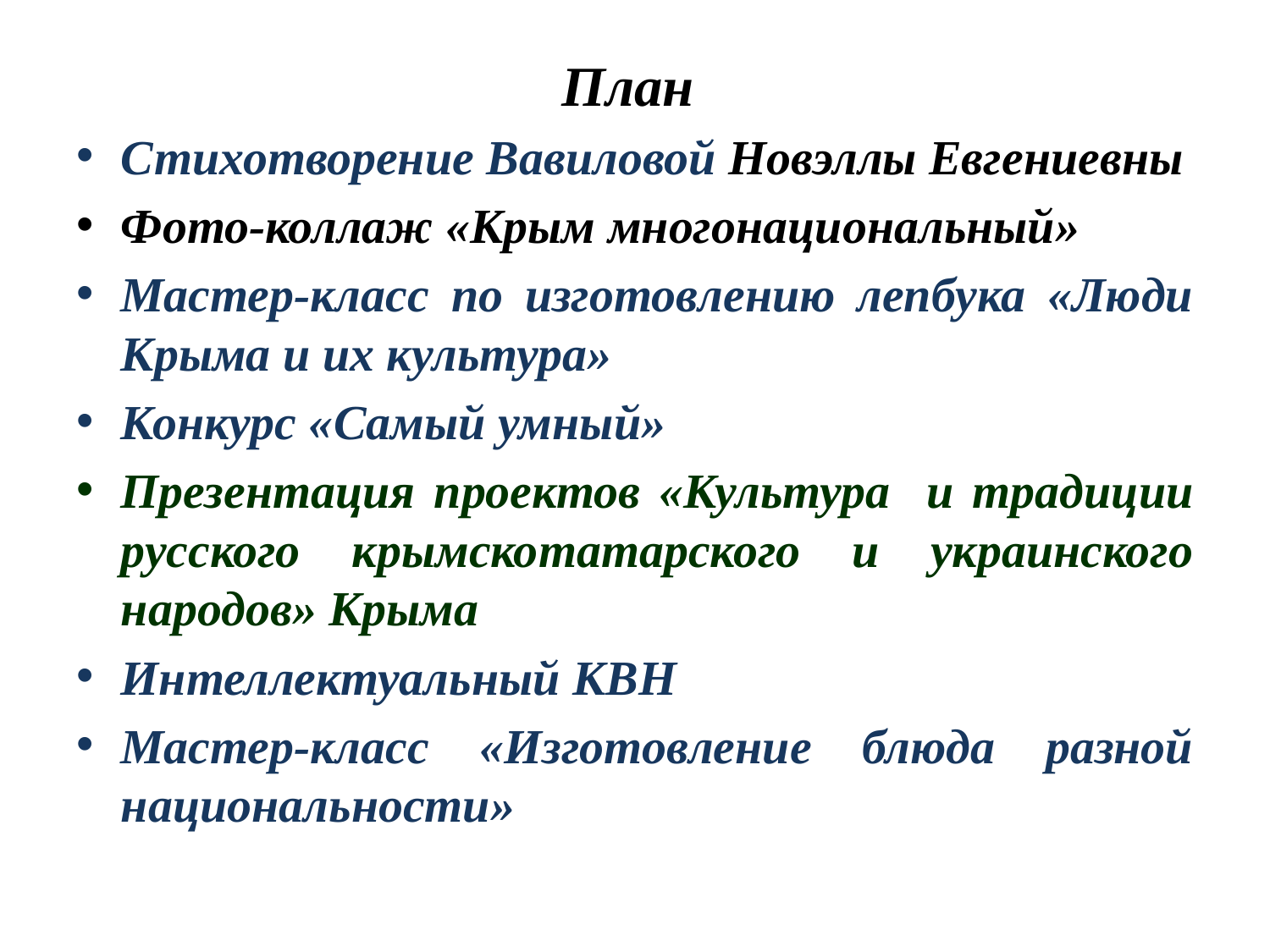

# План
Стихотворение Вавиловой Новэллы Евгениевны
Фото-коллаж «Крым многонациональный»
Мастер-класс по изготовлению лепбука «Люди Крыма и их культура»
Конкурс «Самый умный»
Презентация проектов «Культура  и традиции русского крымскотатарского и украинского народов» Крыма
Интеллектуальный КВН
Мастер-класс «Изготовление блюда разной национальности»